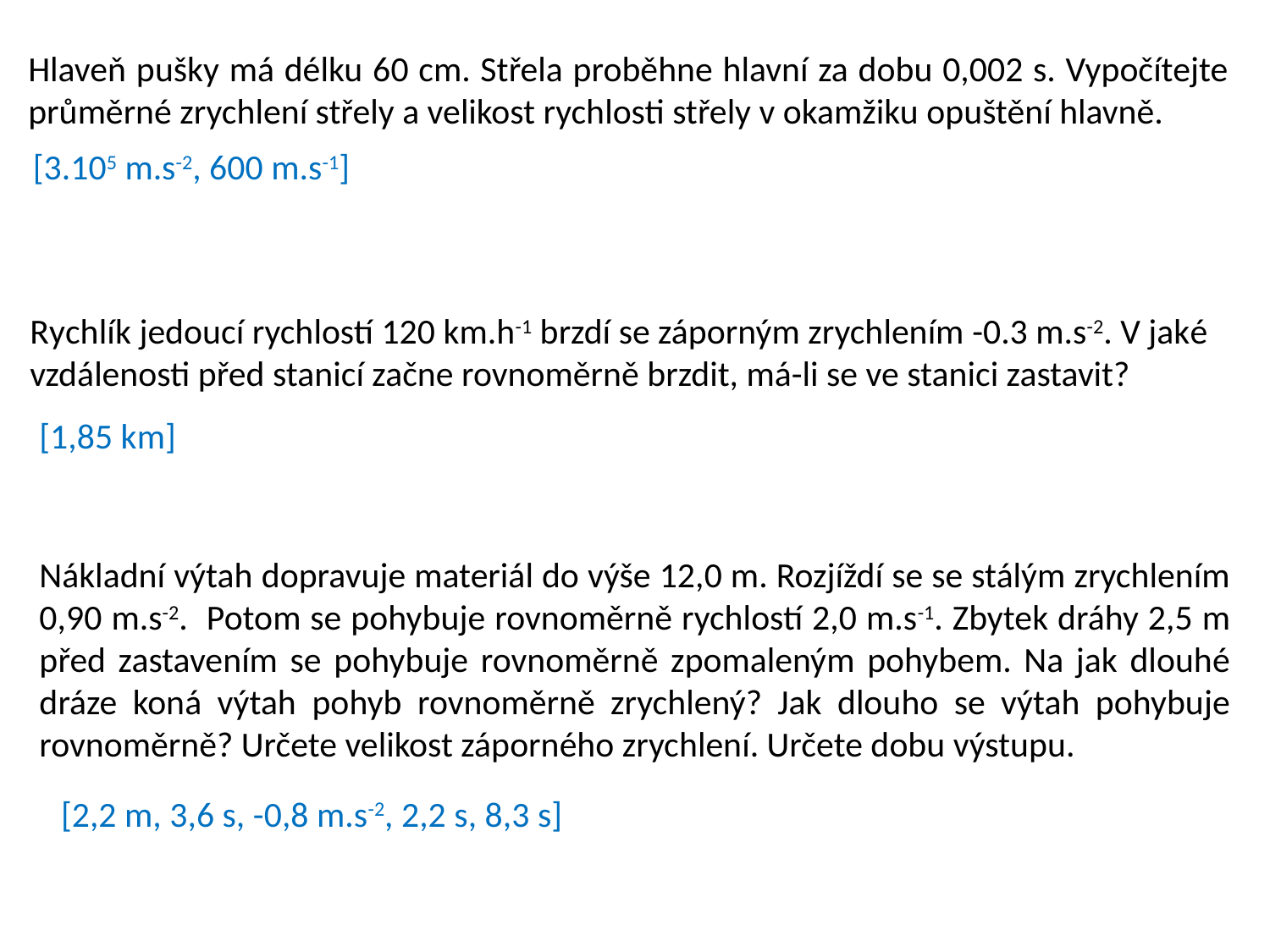

Hlaveň pušky má délku 60 cm. Střela proběhne hlavní za dobu 0,002 s. Vypočítejte průměrné zrychlení střely a velikost rychlosti střely v okamžiku opuštění hlavně.
[3.105 m.s-2, 600 m.s-1]
Rychlík jedoucí rychlostí 120 km.h-1 brzdí se záporným zrychlením -0.3 m.s-2. V jaké vzdálenosti před stanicí začne rovnoměrně brzdit, má-li se ve stanici zastavit?
[1,85 km]
Nákladní výtah dopravuje materiál do výše 12,0 m. Rozjíždí se se stálým zrychlením 0,90 m.s-2.  Potom se pohybuje rovnoměrně rychlostí 2,0 m.s-1. Zbytek dráhy 2,5 m před zastavením se pohybuje rovnoměrně zpomaleným pohybem. Na jak dlouhé dráze koná výtah pohyb rovnoměrně zrychlený? Jak dlouho se výtah pohybuje rovnoměrně? Určete velikost záporného zrychlení. Určete dobu výstupu.
[2,2 m, 3,6 s, -0,8 m.s-2, 2,2 s, 8,3 s]